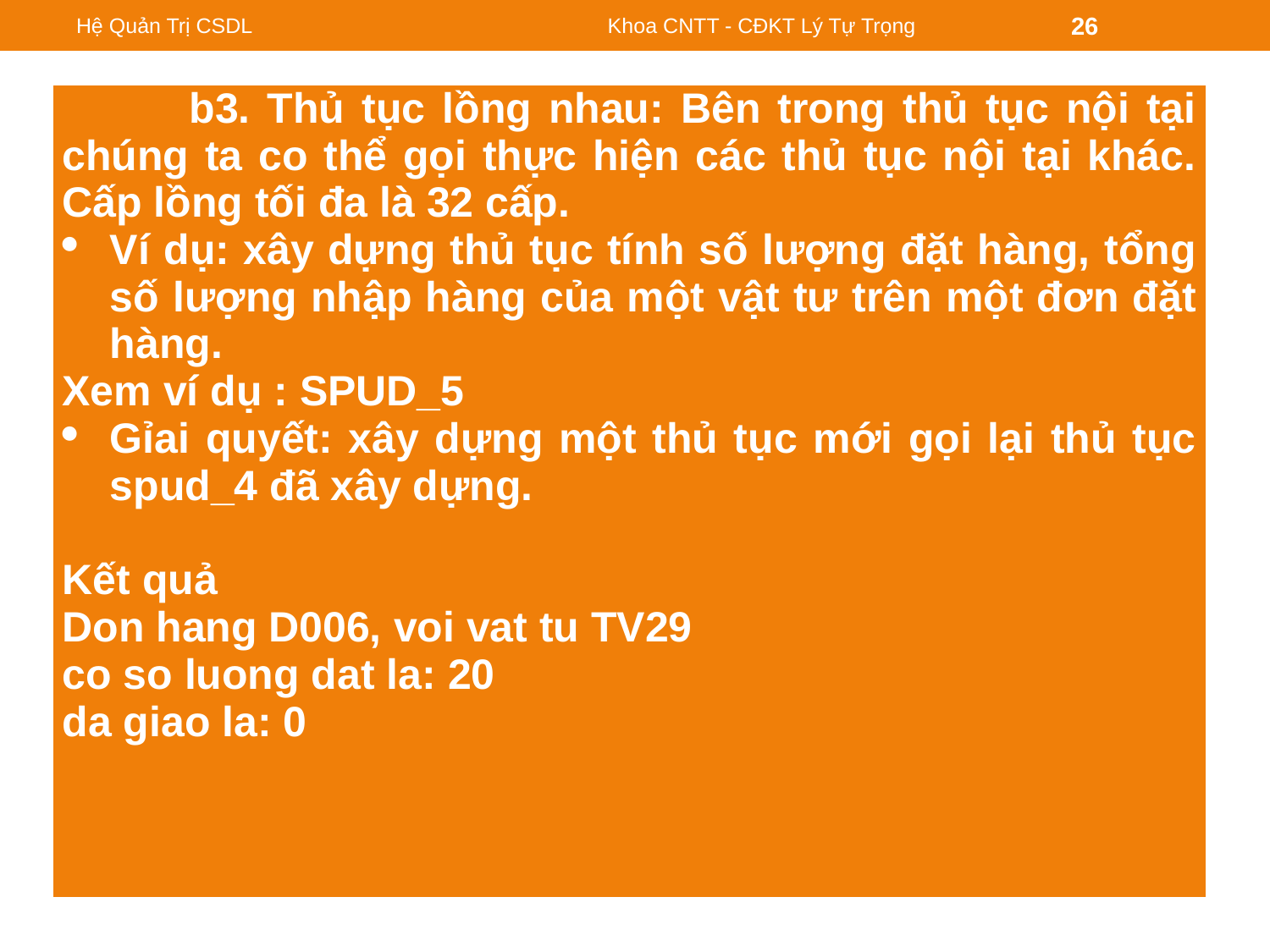

Hệ Quản Trị CSDL
Khoa CNTT - CĐKT Lý Tự Trọng
26
#
| b3. Thủ tục lồng nhau: Bên trong thủ tục nội tại chúng ta co thể gọi thực hiện các thủ tục nội tại khác. Cấp lồng tối đa là 32 cấp. Ví dụ: xây dựng thủ tục tính số lượng đặt hàng, tổng số lượng nhập hàng của một vật tư trên một đơn đặt hàng. Xem ví dụ : SPUD\_5 Gỉai quyết: xây dựng một thủ tục mới gọi lại thủ tục spud\_4 đã xây dựng.   Kết quả Don hang D006, voi vat tu TV29 co so luong dat la: 20 da giao la: 0 |
| --- |